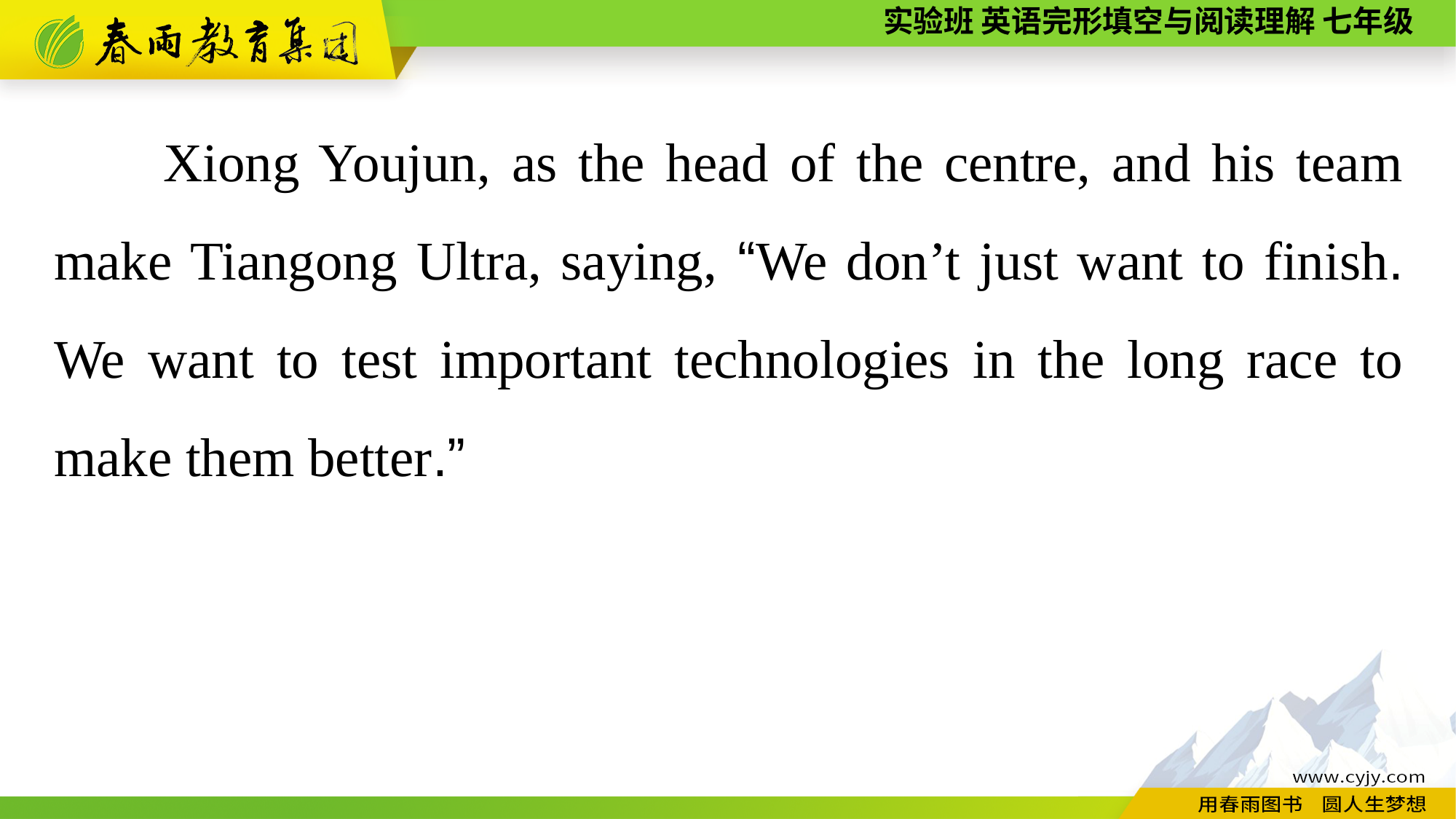

Xiong Youjun, as the head of the centre, and his team make Tiangong Ultra, saying, “We don’t just want to finish. We want to test important technologies in the long race to make them better.”